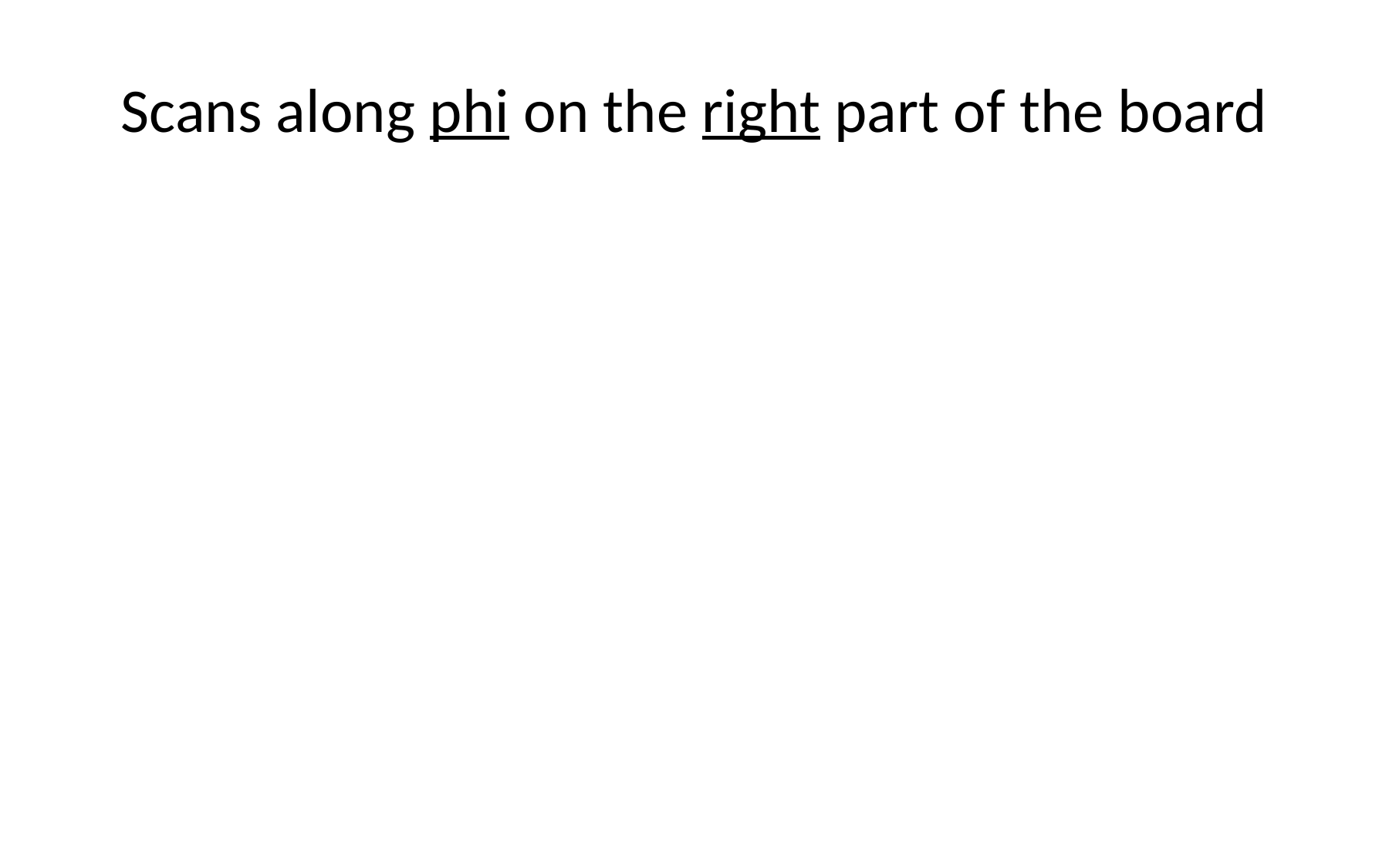

# Scans along phi on the right part of the board